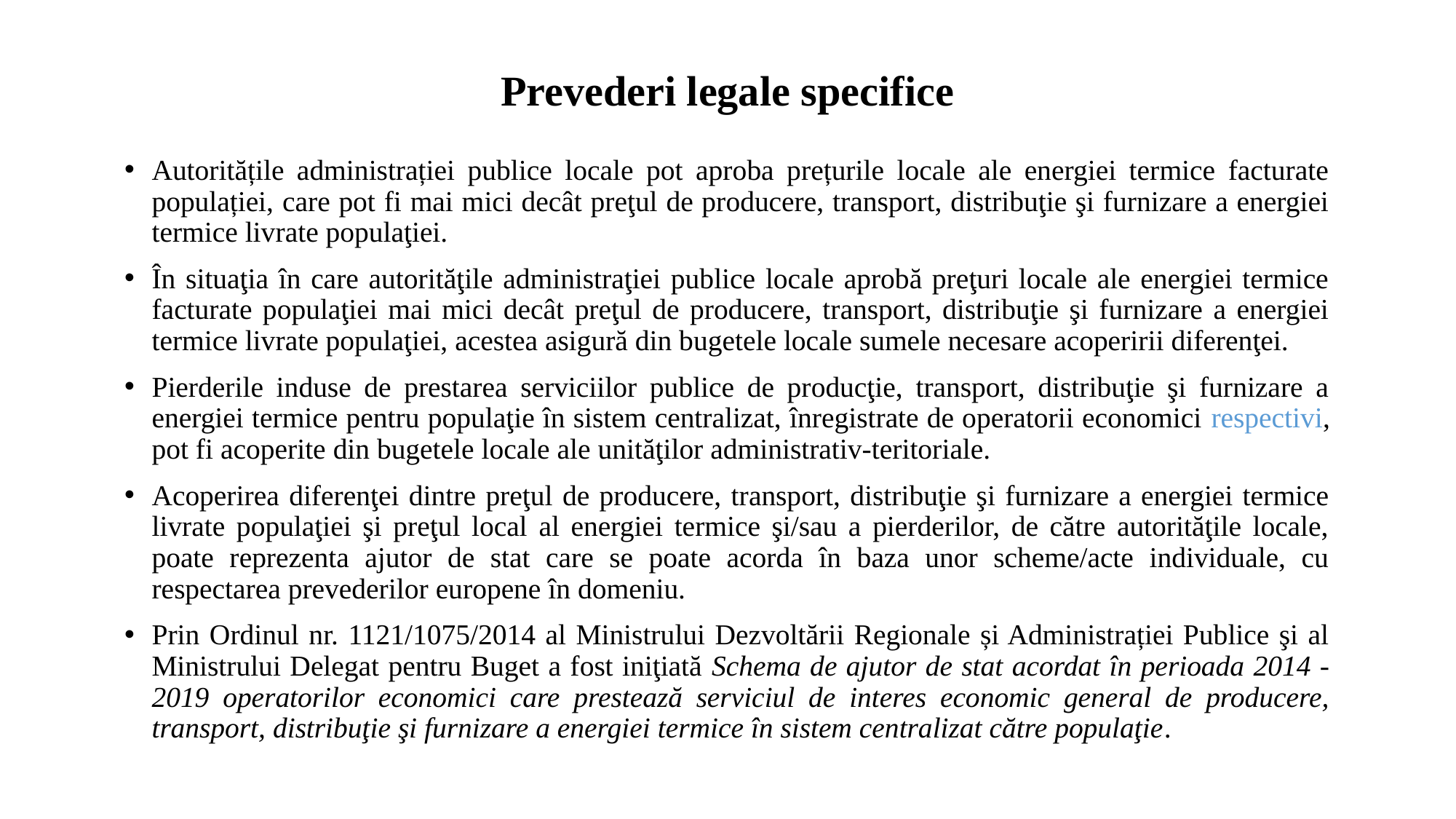

# Prevederi legale specifice
Autoritățile administrației publice locale pot aproba prețurile locale ale energiei termice facturate populației, care pot fi mai mici decât preţul de producere, transport, distribuţie şi furnizare a energiei termice livrate populaţiei.
În situaţia în care autorităţile administraţiei publice locale aprobă preţuri locale ale energiei termice facturate populaţiei mai mici decât preţul de producere, transport, distribuţie şi furnizare a energiei termice livrate populaţiei, acestea asigură din bugetele locale sumele necesare acoperirii diferenţei.
Pierderile induse de prestarea serviciilor publice de producţie, transport, distribuţie şi furnizare a energiei termice pentru populaţie în sistem centralizat, înregistrate de operatorii economici respectivi, pot fi acoperite din bugetele locale ale unităţilor administrativ-teritoriale.
Acoperirea diferenţei dintre preţul de producere, transport, distribuţie şi furnizare a energiei termice livrate populaţiei şi preţul local al energiei termice şi/sau a pierderilor, de către autorităţile locale, poate reprezenta ajutor de stat care se poate acorda în baza unor scheme/acte individuale, cu respectarea prevederilor europene în domeniu.
Prin Ordinul nr. 1121/1075/2014 al Ministrului Dezvoltării Regionale și Administrației Publice şi al Ministrului Delegat pentru Buget a fost iniţiată Schema de ajutor de stat acordat în perioada 2014 - 2019 operatorilor economici care prestează serviciul de interes economic general de producere, transport, distribuţie şi furnizare a energiei termice în sistem centralizat către populaţie.